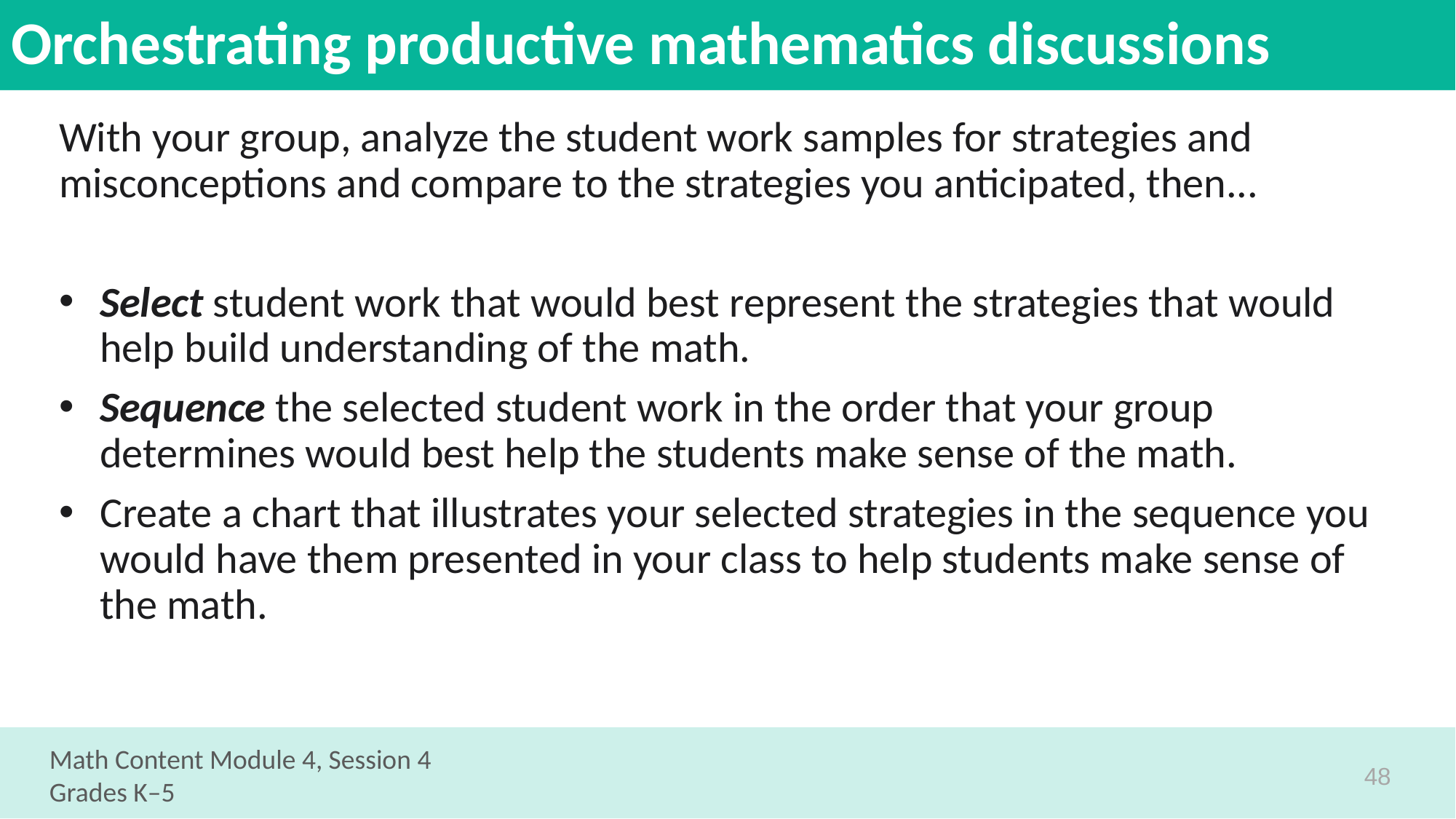

# Orchestrating productive mathematics discussions
With your group, analyze the student work samples for strategies and misconceptions and compare to the strategies you anticipated, then...

Select student work that would best represent the strategies that would help build understanding of the math.
Sequence the selected student work in the order that your group determines would best help the students make sense of the math.
Create a chart that illustrates your selected strategies in the sequence you would have them presented in your class to help students make sense of the math.
Math Content Module 4, Session 4
Grades K–5
48